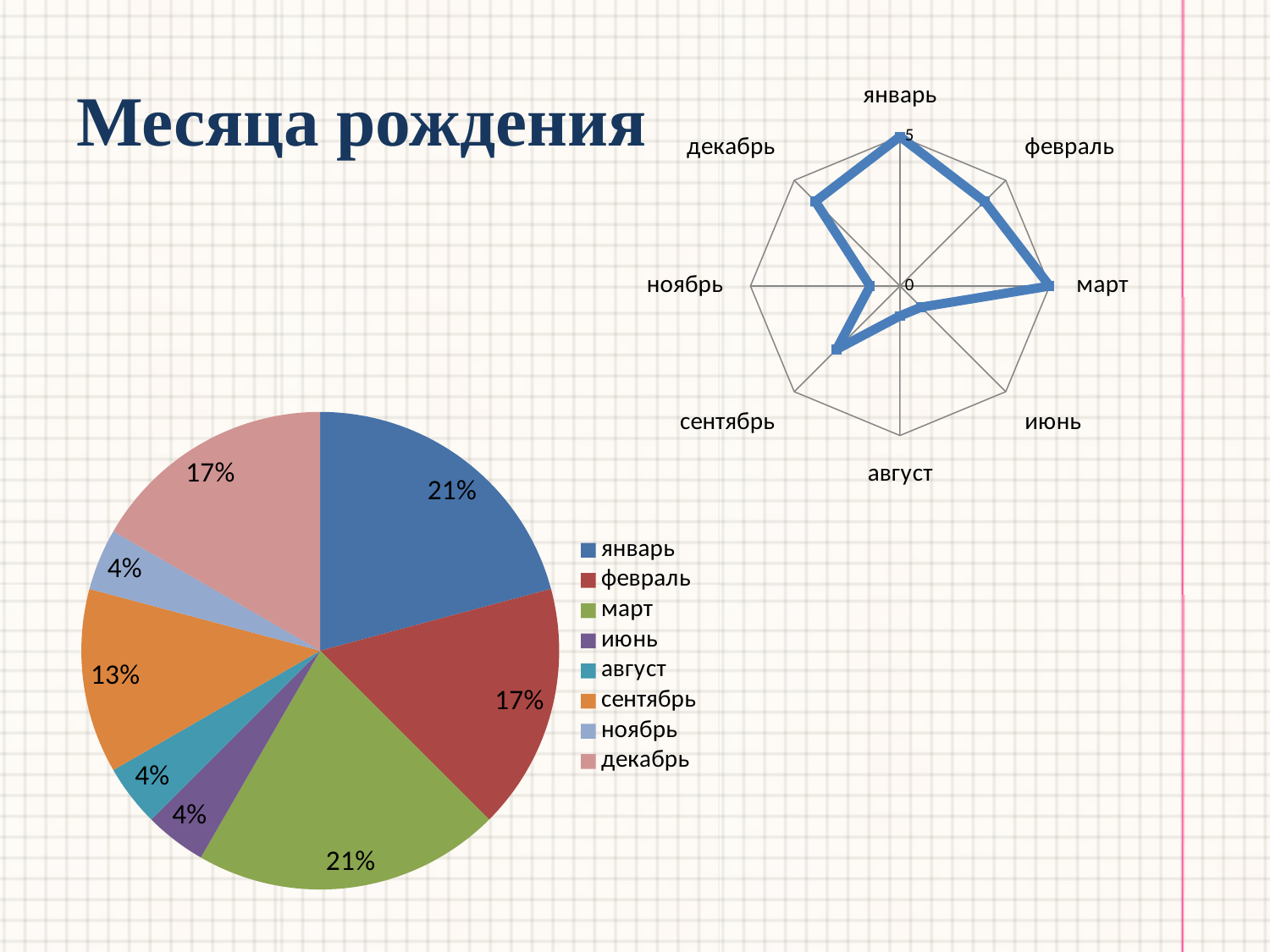

# Месяца рождения

### Chart

| Category |  |
|---|---|
| январь | 5.0 |
| февраль | 4.0 |
| март | 5.0 |
| июнь | 1.0 |
| август | 1.0 |
| сентябрь | 3.0 |
| ноябрь | 1.0 |
| декабрь | 4.0 |

### Chart

| Category |  |
|---|---|
| январь | 5.0 |
| февраль | 4.0 |
| март | 5.0 |
| июнь | 1.0 |
| август | 1.0 |
| сентябрь | 3.0 |
| ноябрь | 1.0 |
| декабрь | 4.0 |